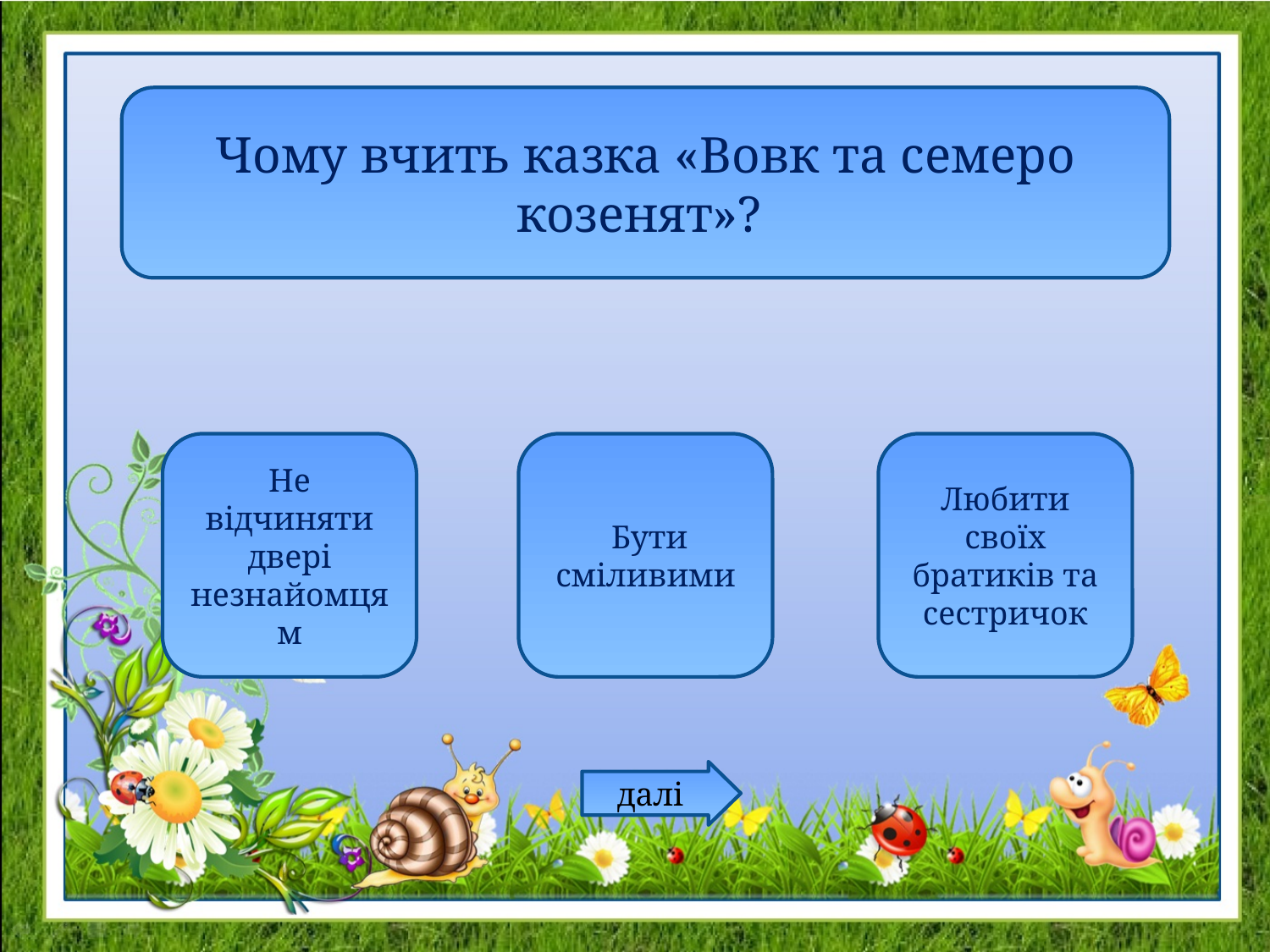

Чому вчить казка «Вовк та семеро козенят»?
Не відчиняти двері незнайомцям
 Бути сміливими
Любити своїх братиків та сестричок
далі